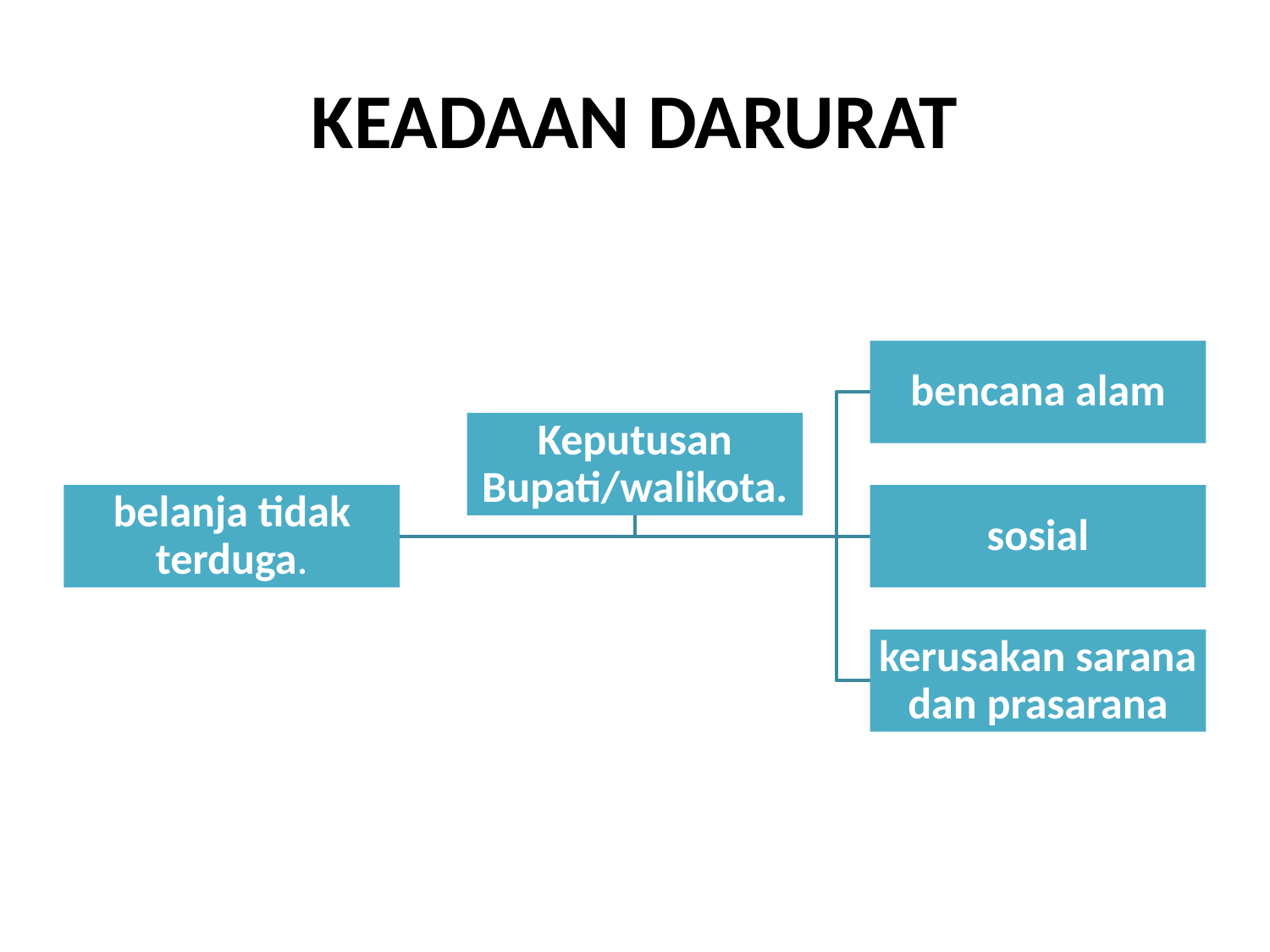

# KEADAAN DARURAT
belanja tidak terduga.
bencana alam
sosial
kerusakan sarana dan prasarana
Keputusan Bupati/walikota.